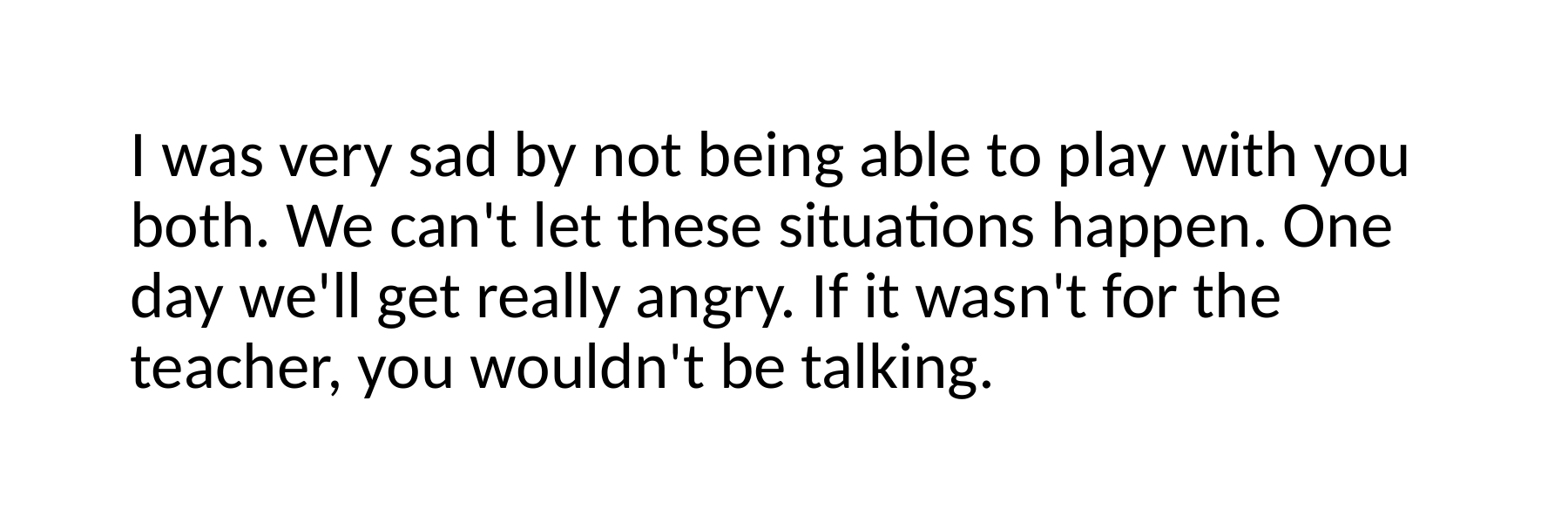

I was very sad by not being able to play with you both. We can't let these situations happen. One day we'll get really angry. If it wasn't for the teacher, you wouldn't be talking.